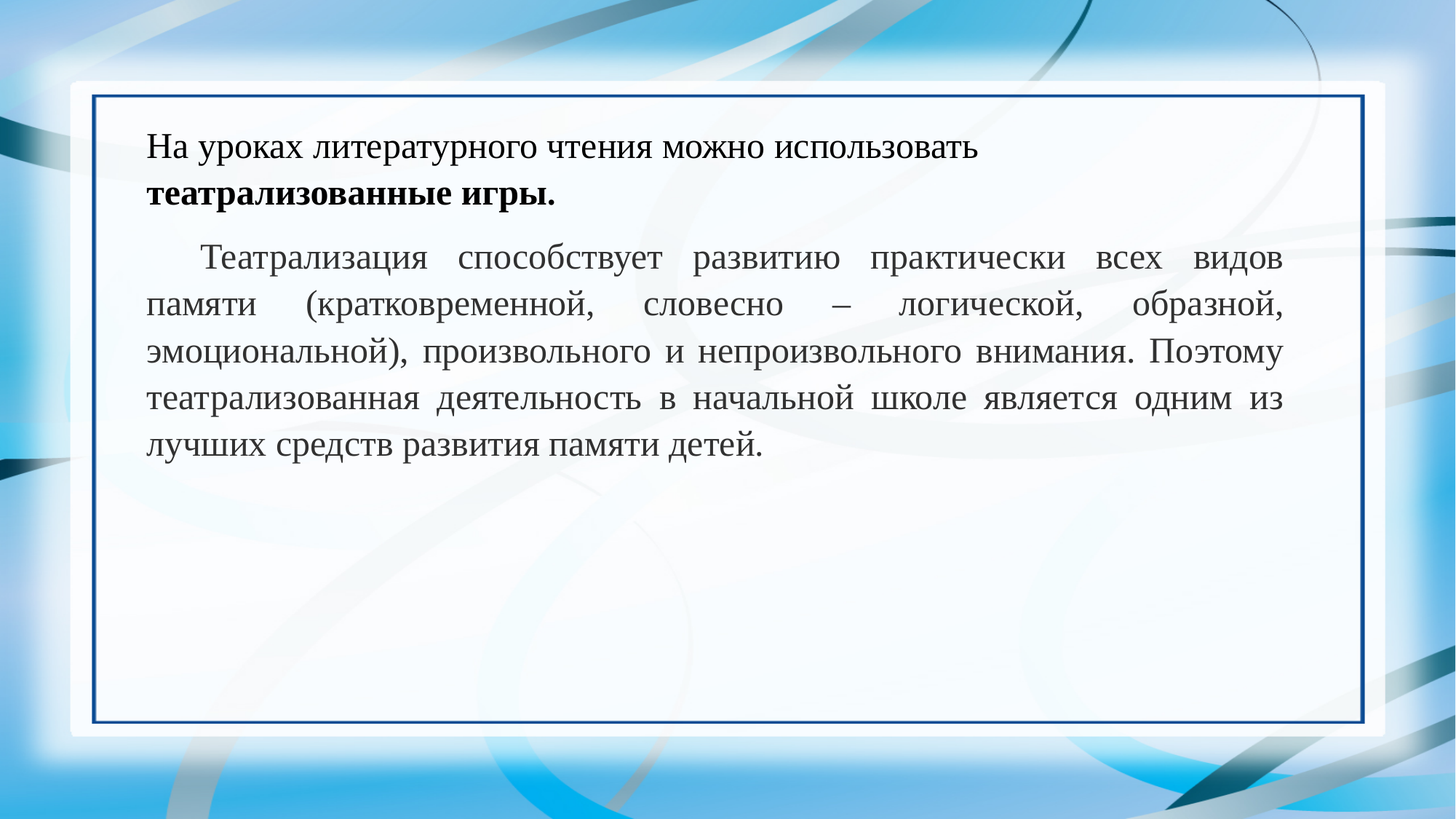

На уроках литературного чтения можно использовать театрализованные игры.
Театрализация способствует развитию практически всех видов памяти (кратковременной, словесно – логической, образной, эмоциональной), произвольного и непроизвольного внимания. Поэтому театрализованная деятельность в начальной школе является одним из лучших средств развития памяти детей.